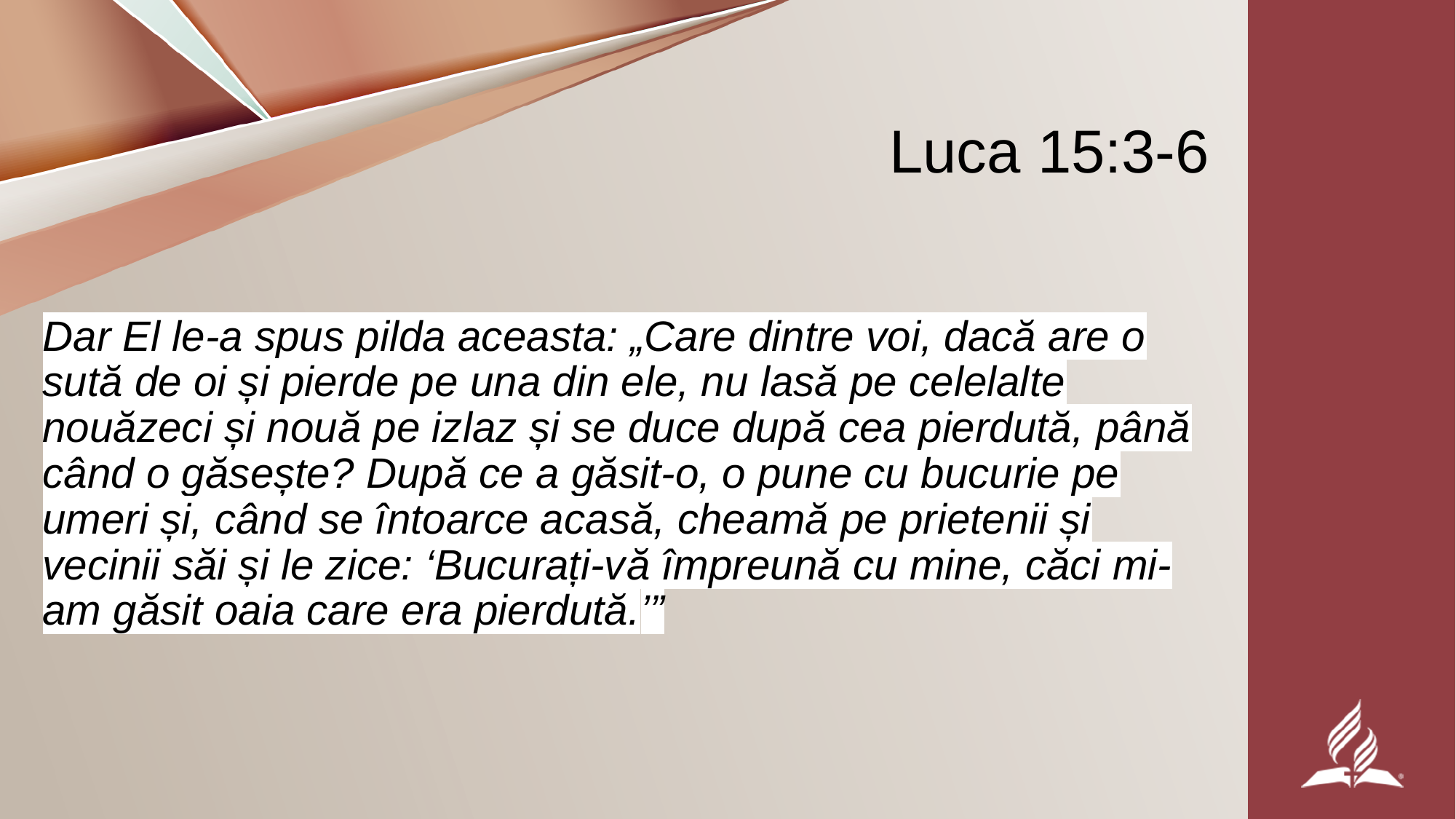

# Luca 15:3-6
Dar El le-a spus pilda aceasta: „Care dintre voi, dacă are o sută de oi și pierde pe una din ele, nu lasă pe celelalte nouăzeci și nouă pe izlaz și se duce după cea pierdută, până când o găsește? După ce a găsit-o, o pune cu bucurie pe umeri și, când se întoarce acasă, cheamă pe prietenii și vecinii săi și le zice: ‘Bucurați-vă împreună cu mine, căci mi-am găsit oaia care era pierdută.’”